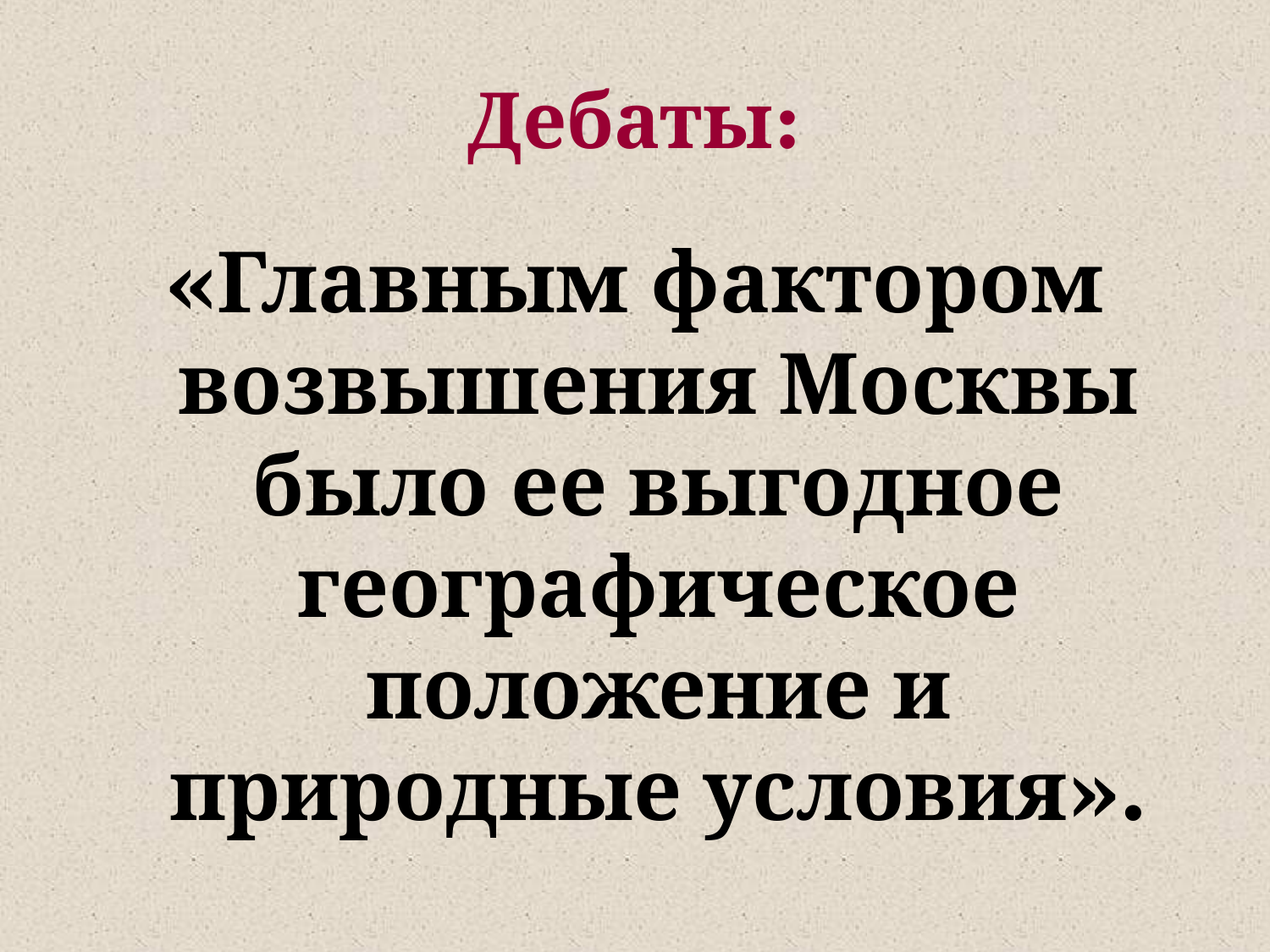

# Дебаты:
«Главным фактором возвышения Москвы было ее выгодное географическое положение и природные условия».